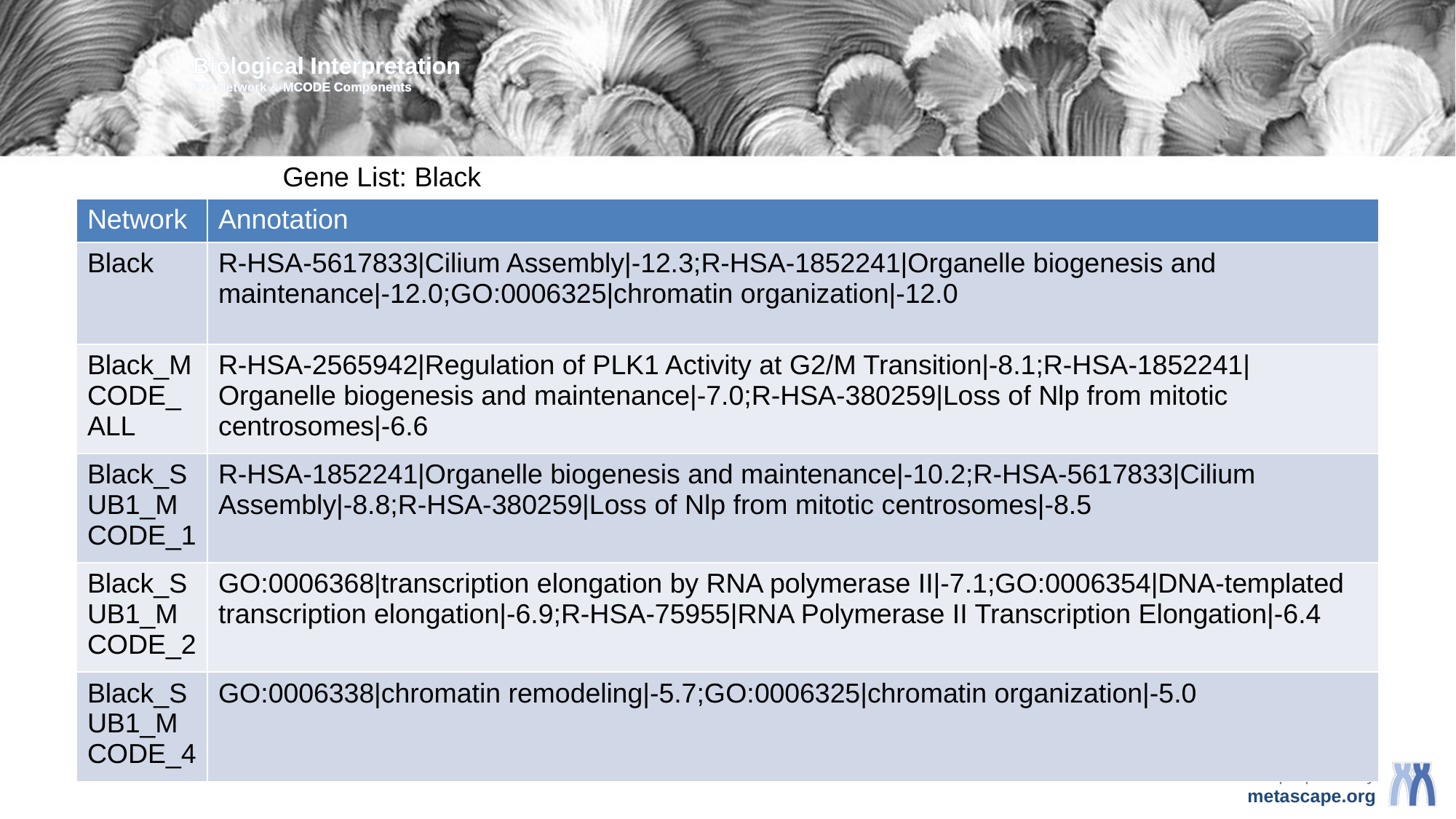

Biological Interpretation
PPI Network & MCODE Components
Gene List: Black
| Network | Annotation |
| --- | --- |
| Black | R-HSA-5617833|Cilium Assembly|-12.3;R-HSA-1852241|Organelle biogenesis and maintenance|-12.0;GO:0006325|chromatin organization|-12.0 |
| Black\_MCODE\_ALL | R-HSA-2565942|Regulation of PLK1 Activity at G2/M Transition|-8.1;R-HSA-1852241|Organelle biogenesis and maintenance|-7.0;R-HSA-380259|Loss of Nlp from mitotic centrosomes|-6.6 |
| Black\_SUB1\_MCODE\_1 | R-HSA-1852241|Organelle biogenesis and maintenance|-10.2;R-HSA-5617833|Cilium Assembly|-8.8;R-HSA-380259|Loss of Nlp from mitotic centrosomes|-8.5 |
| Black\_SUB1\_MCODE\_2 | GO:0006368|transcription elongation by RNA polymerase II|-7.1;GO:0006354|DNA-templated transcription elongation|-6.9;R-HSA-75955|RNA Polymerase II Transcription Elongation|-6.4 |
| Black\_SUB1\_MCODE\_4 | GO:0006338|chromatin remodeling|-5.7;GO:0006325|chromatin organization|-5.0 |